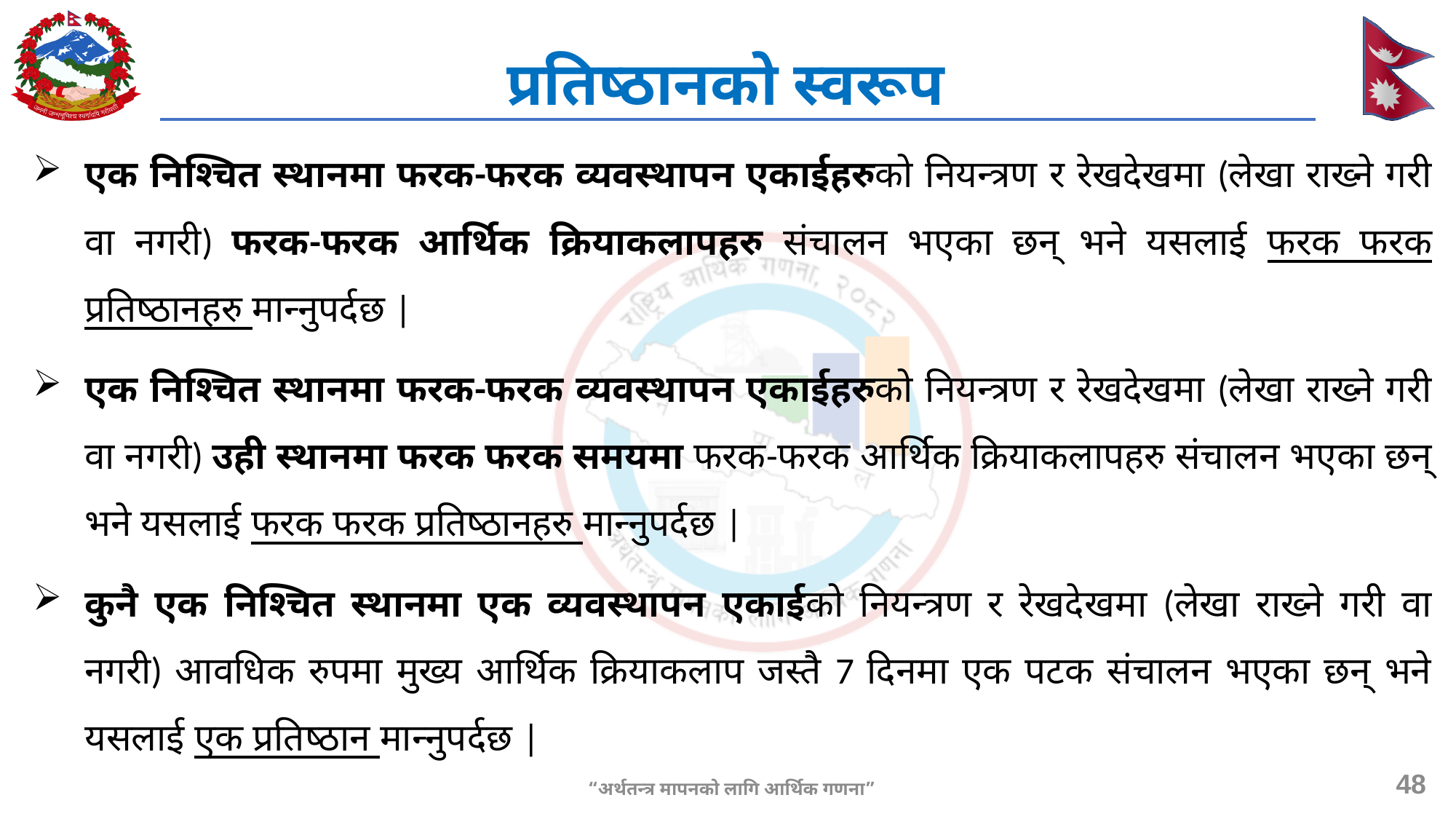

# प्रतिष्ठानको स्वरूप
एक निश्चित स्थानमा फरक-फरक व्यवस्थापन एकाईहरुको नियन्त्रण र रेखदेखमा (लेखा राख्ने गरी वा नगरी) फरक-फरक आर्थिक क्रियाकलापहरु संचालन भएका छन् भने यसलाई फरक फरक प्रतिष्ठानहरु मान्नुपर्दछ |
एक निश्चित स्थानमा फरक-फरक व्यवस्थापन एकाईहरुको नियन्त्रण र रेखदेखमा (लेखा राख्ने गरी वा नगरी) उही स्थानमा फरक फरक समयमा फरक-फरक आर्थिक क्रियाकलापहरु संचालन भएका छन् भने यसलाई फरक फरक प्रतिष्ठानहरु मान्नुपर्दछ |
कुनै एक निश्चित स्थानमा एक व्यवस्थापन एकाईको नियन्त्रण र रेखदेखमा (लेखा राख्ने गरी वा नगरी) आवधिक रुपमा मुख्य आर्थिक क्रियाकलाप जस्तै 7 दिनमा एक पटक संचालन भएका छन् भने यसलाई एक प्रतिष्ठान मान्नुपर्दछ |

48
“अर्थतन्त्र मापनको लागि आर्थिक गणना”